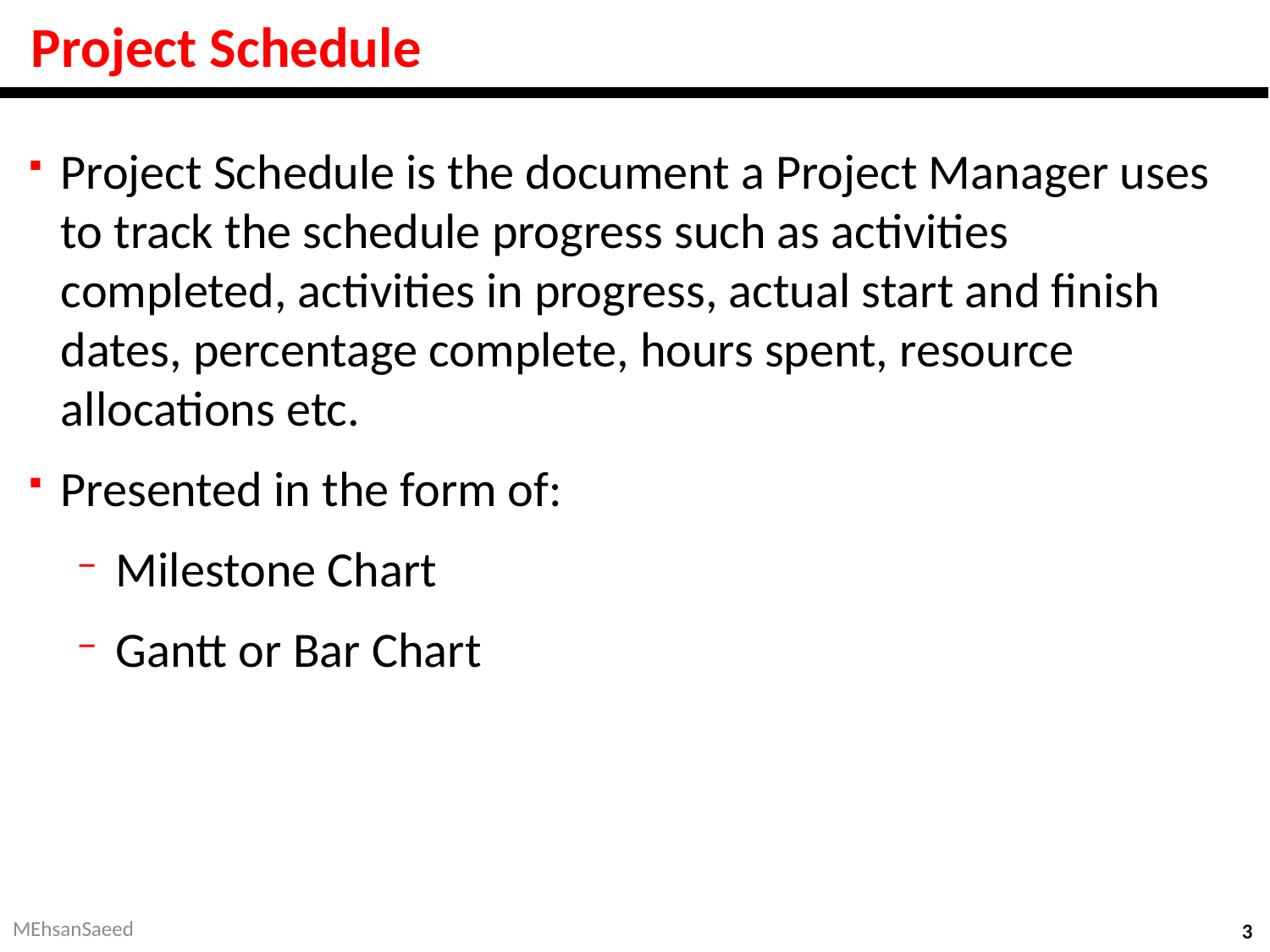

# Project Schedule
Project Schedule is the document a Project Manager uses to track the schedule progress such as activities completed, activities in progress, actual start and finish dates, percentage complete, hours spent, resource allocations etc.
Presented in the form of:
Milestone Chart
Gantt or Bar Chart
MEhsanSaeed
3